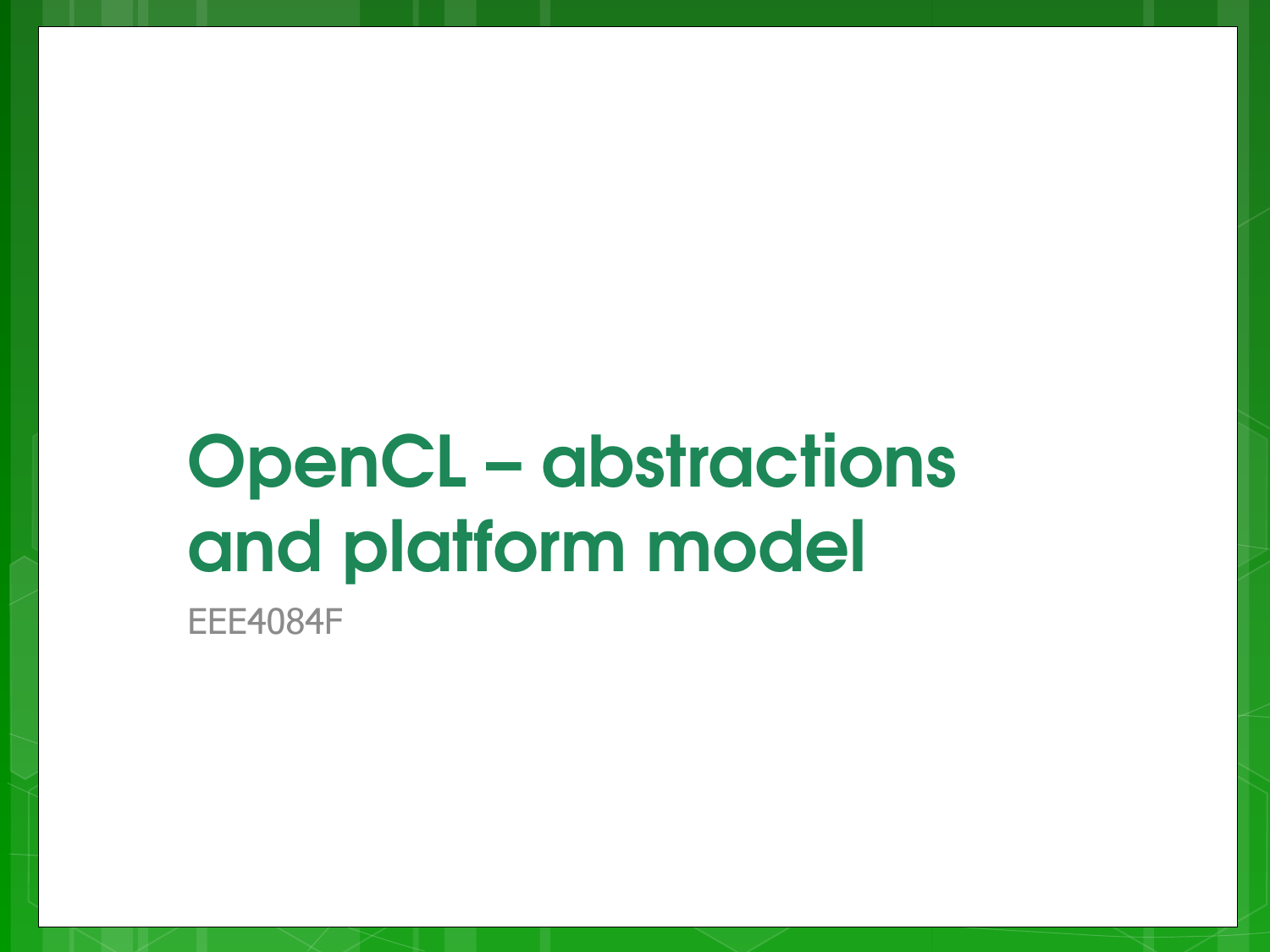

# OpenCL – abstractions and platform model
EEE4084F